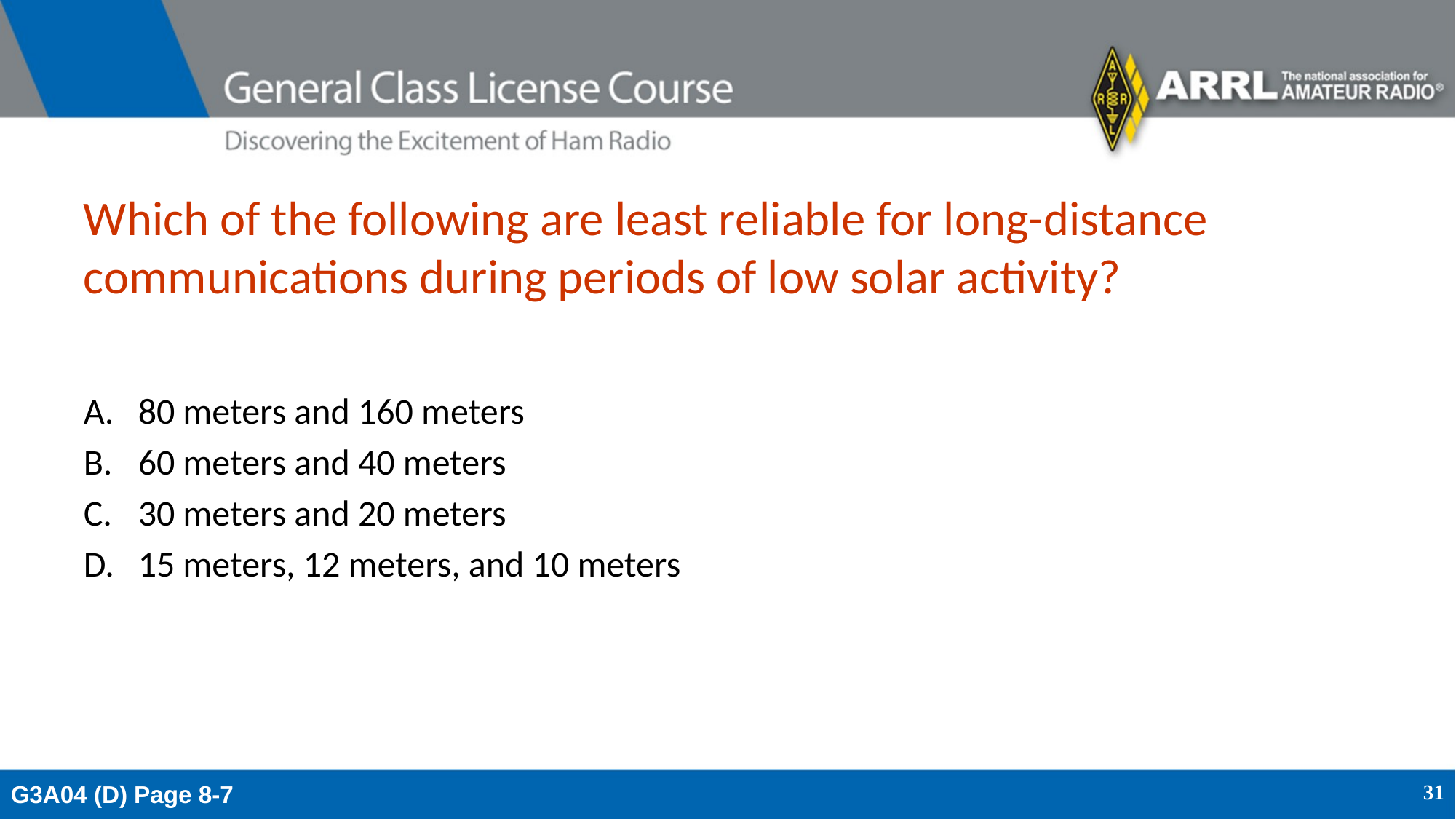

# Which of the following are least reliable for long-distance communications during periods of low solar activity?
80 meters and 160 meters
60 meters and 40 meters
30 meters and 20 meters
15 meters, 12 meters, and 10 meters
G3A04 (D) Page 8-7
31